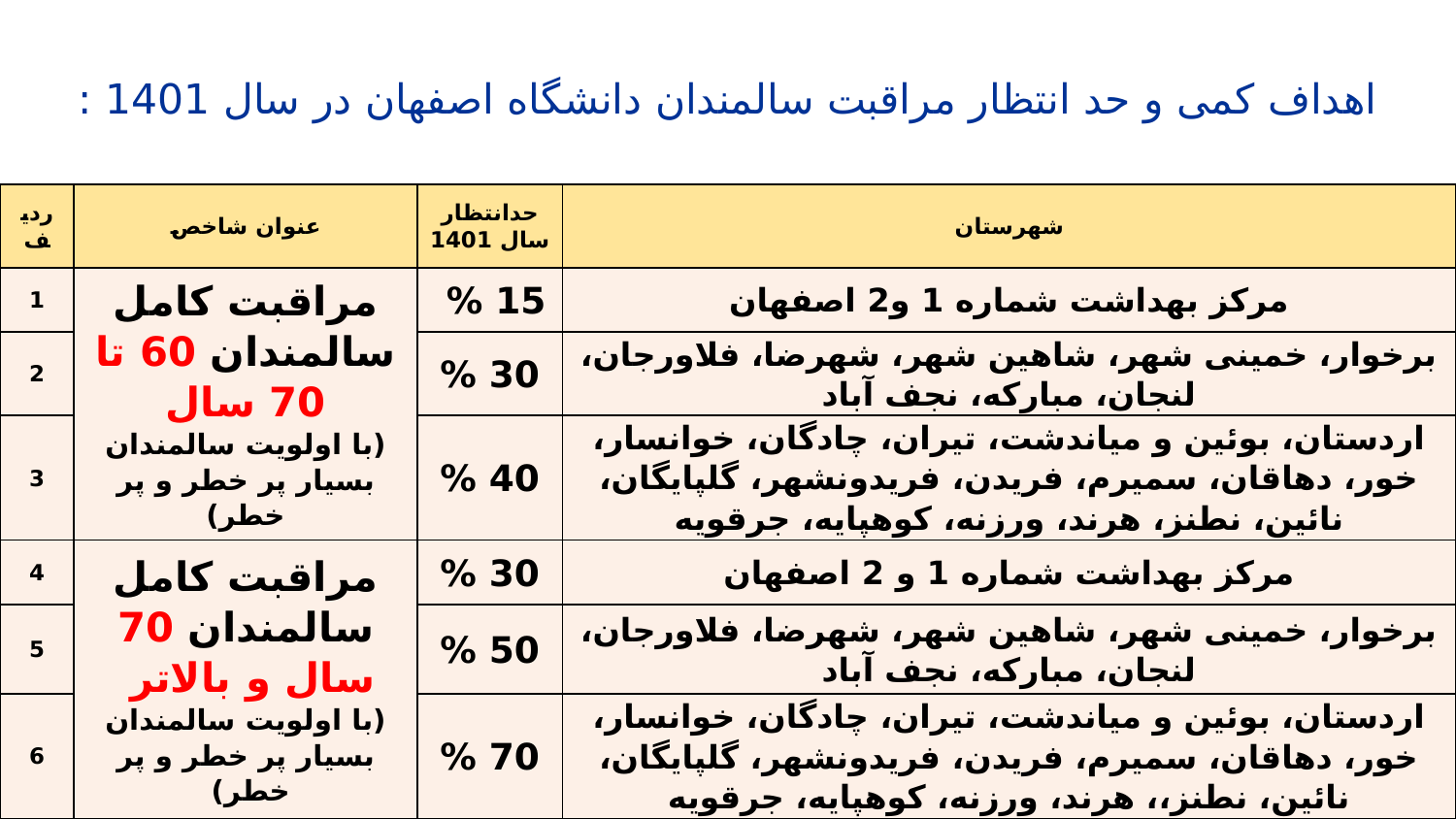

# اهداف کمی و حد انتظار مراقبت سالمندان دانشگاه اصفهان در سال 1401 :
| ردیف | عنوان شاخص | حدانتظار سال 1401 | شهرستان |
| --- | --- | --- | --- |
| 1 | مراقبت کامل سالمندان 60 تا 70 سال (با اولویت سالمندان بسیار پر خطر و پر خطر) | 15 % | مرکز بهداشت شماره 1 و2 اصفهان |
| 2 |  | 30 % | برخوار، خمینی شهر، شاهین شهر، شهرضا، فلاورجان، لنجان، مبارکه، نجف آباد |
| 3 |  | 40 % | اردستان، بوئین و میاندشت، تیران، چادگان، خوانسار، خور، دهاقان، سمیرم، فریدن، فریدونشهر، گلپایگان، نائین، نطنز، هرند، ورزنه، کوهپایه، جرقویه |
| 4 | مراقبت کامل سالمندان 70 سال و بالاتر (با اولویت سالمندان بسیار پر خطر و پر خطر) | 30 % | مرکز بهداشت شماره 1 و 2 اصفهان |
| 5 |  | 50 % | برخوار، خمینی شهر، شاهین شهر، شهرضا، فلاورجان، لنجان، مبارکه، نجف آباد |
| 6 |  | 70 % | اردستان، بوئین و میاندشت، تیران، چادگان، خوانسار، خور، دهاقان، سمیرم، فریدن، فریدونشهر، گلپایگان، نائین، نطنز،، هرند، ورزنه، کوهپایه، جرقویه |